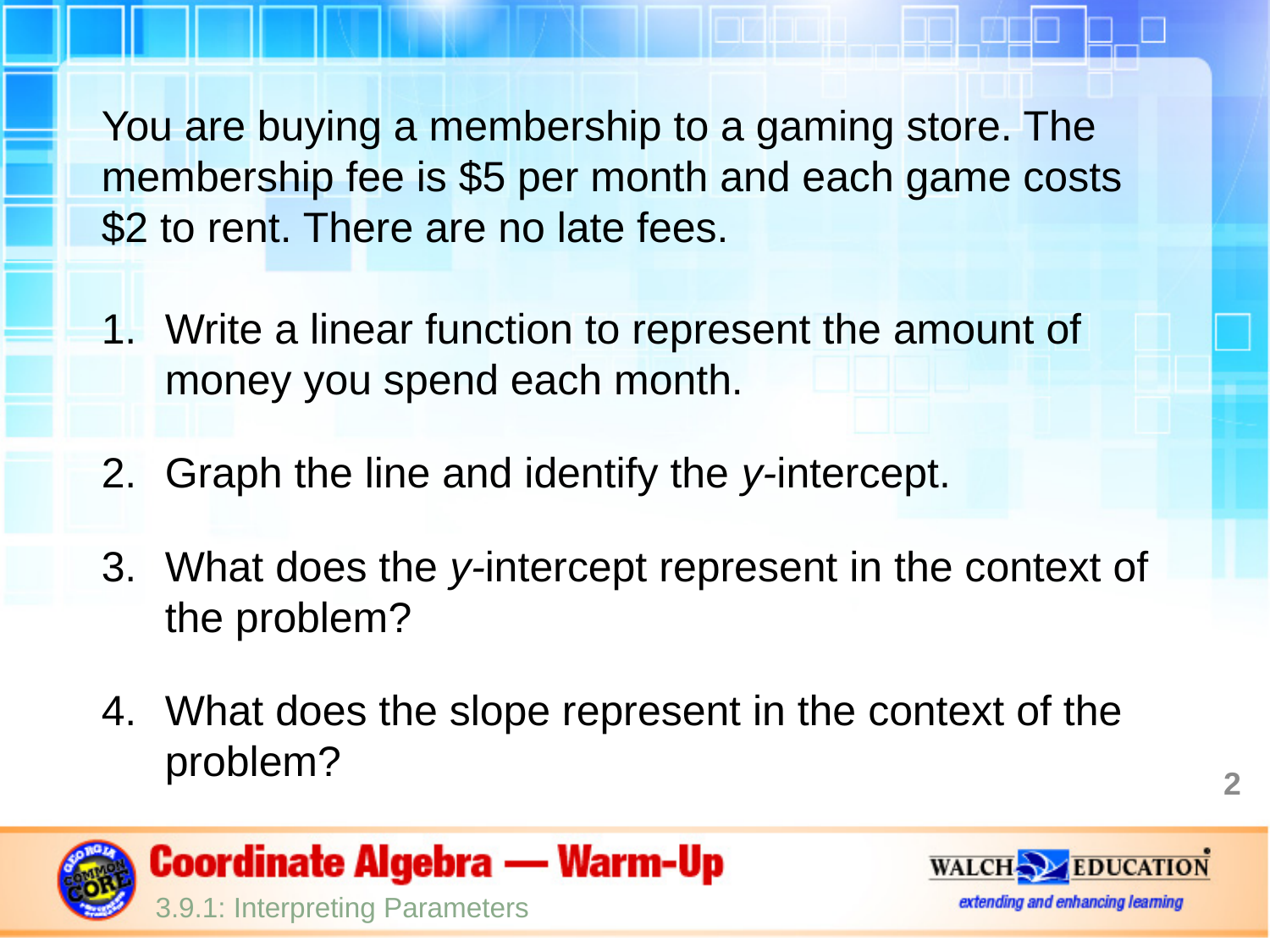

You are buying a membership to a gaming store. The membership fee is $5 per month and each game costs $2 to rent. There are no late fees.

Write a linear function to represent the amount of money you spend each month.
Graph the line and identify the y-intercept.
What does the y-intercept represent in the context of the problem?
What does the slope represent in the context of the problem?

2
3.9.1: Interpreting Parameters